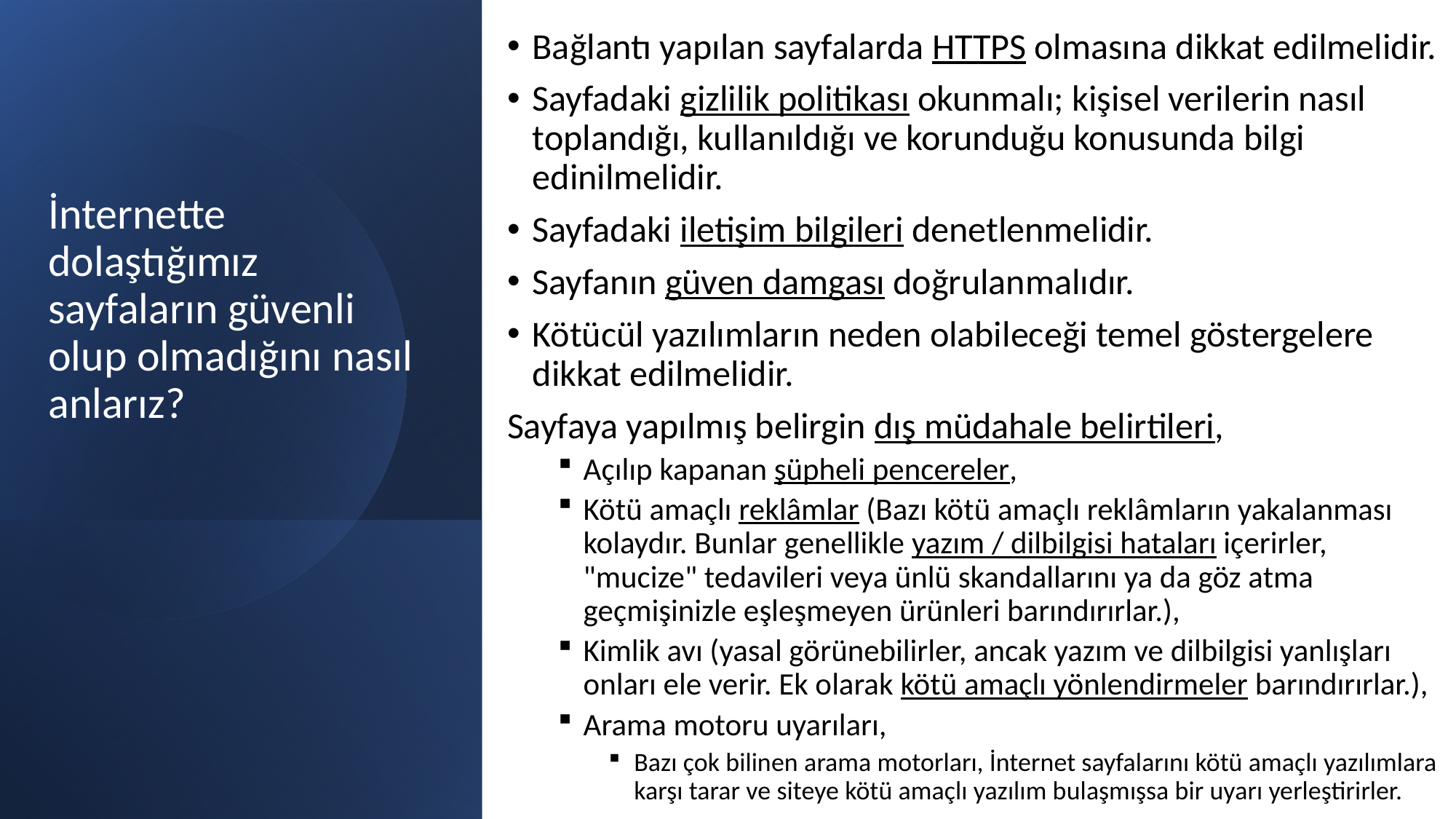

Bağlantı yapılan sayfalarda HTTPS olmasına dikkat edilmelidir.
Sayfadaki gizlilik politikası okunmalı; kişisel verilerin nasıl toplandığı, kullanıldığı ve korunduğu konusunda bilgi edinilmelidir.
Sayfadaki iletişim bilgileri denetlenmelidir.
Sayfanın güven damgası doğrulanmalıdır.
Kötücül yazılımların neden olabileceği temel göstergelere dikkat edilmelidir.
Sayfaya yapılmış belirgin dış müdahale belirtileri,
Açılıp kapanan şüpheli pencereler,
Kötü amaçlı reklâmlar (Bazı kötü amaçlı reklâmların yakalanması kolaydır. Bunlar genellikle yazım / dilbilgisi hataları içerirler, "mucize" tedavileri veya ünlü skandallarını ya da göz atma geçmişinizle eşleşmeyen ürünleri barındırırlar.),
Kimlik avı (yasal görünebilirler, ancak yazım ve dilbilgisi yanlışları onları ele verir. Ek olarak kötü amaçlı yönlendirmeler barındırırlar.),
Arama motoru uyarıları,
Bazı çok bilinen arama motorları, İnternet sayfalarını kötü amaçlı yazılımlara karşı tarar ve siteye kötü amaçlı yazılım bulaşmışsa bir uyarı yerleştirirler.

# İnternette dolaştığımız sayfaların güvenli olup olmadığını nasıl anlarız?